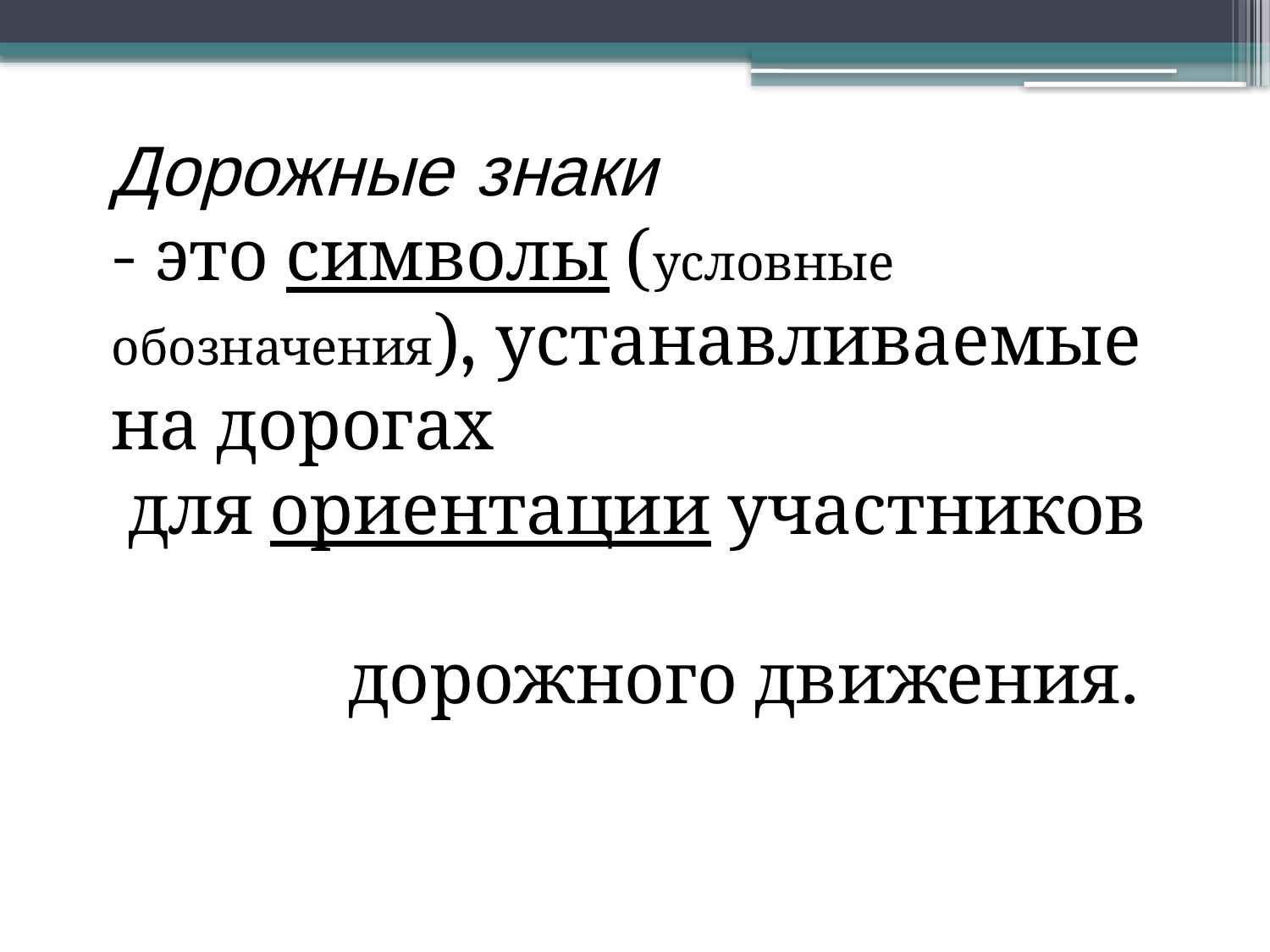

Дорожные знаки
- это символы (условные обозначения), устанавливаемые на дорогах
 для ориентации участников
              дорожного движения.